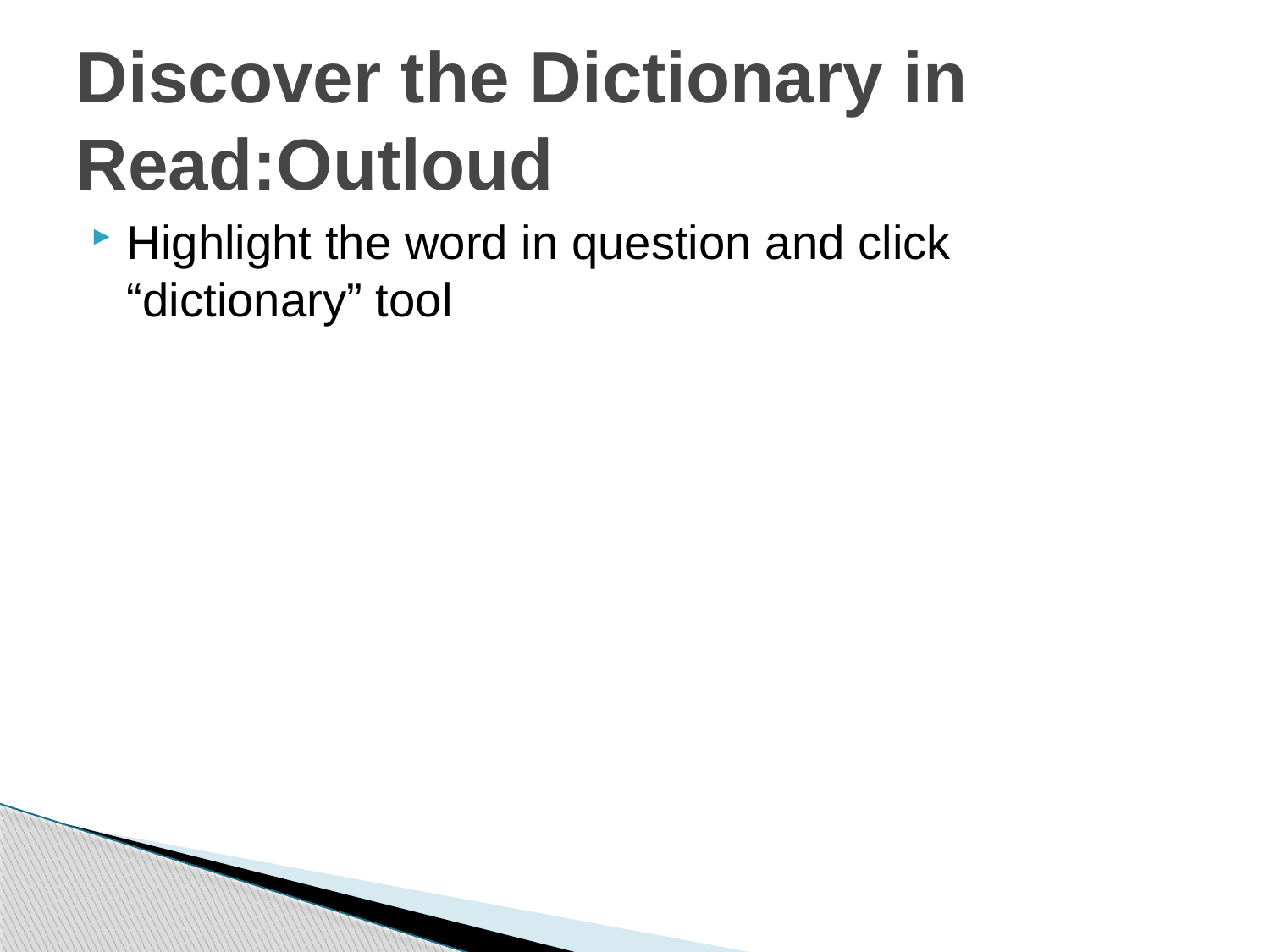

# Discover the Dictionary in Read:Outloud
Highlight the word in question and click “dictionary” tool